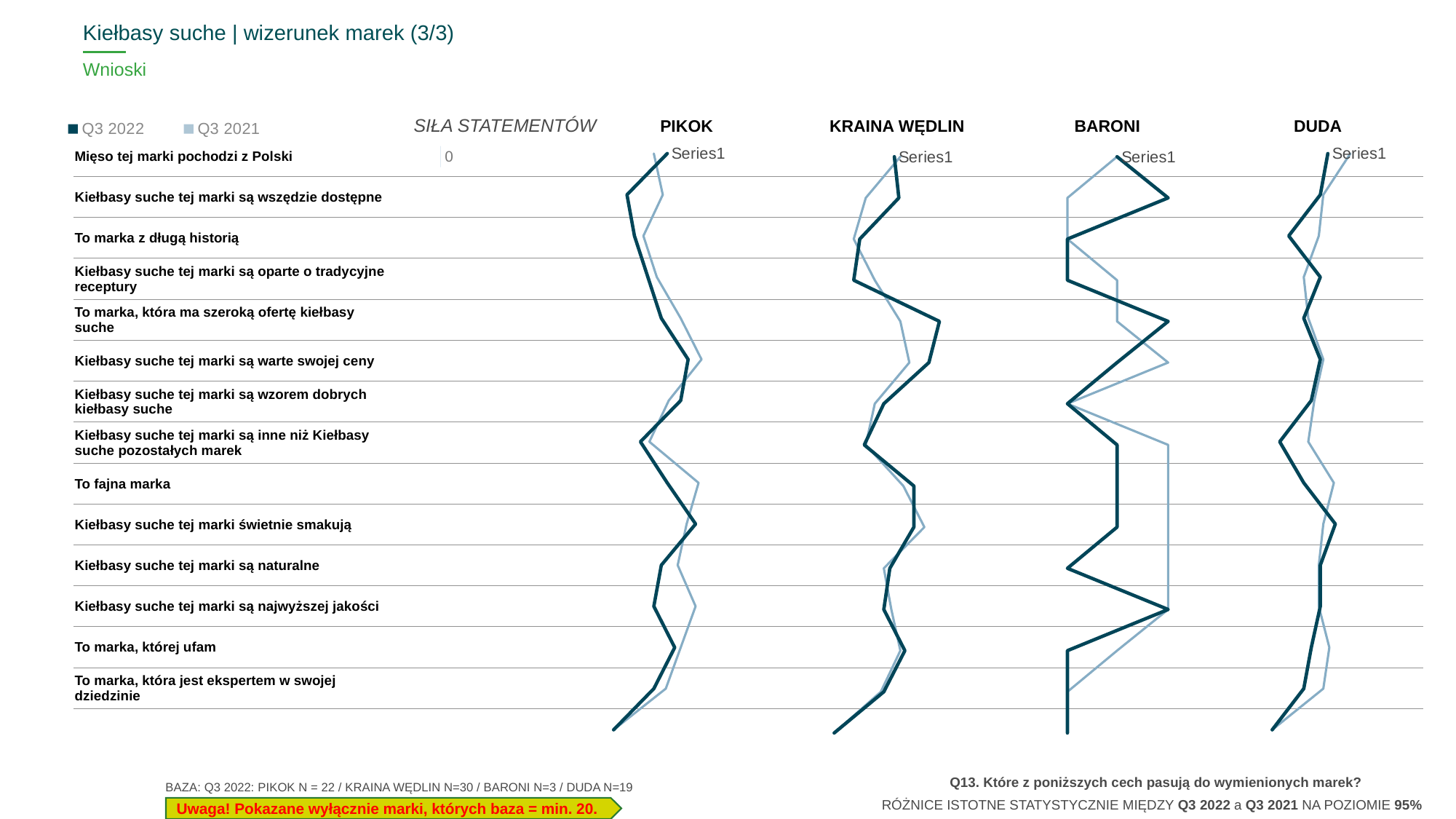

Kiełbasy suche | wizerunek marek (3/3)
# Wnioski
| PIKOK | KRAINA WĘDLIN | BARONI | DUDA |
| --- | --- | --- | --- |

### Chart

| Category | Q3 2022 | Kolumna2 | Kolumna6 | Q3 2021 |
|---|---|---|---|---|
|  | None | None | None | None |
|  | None | None | None | None |
|  | None | None | None | None |
|  | None | None | None | None |
|  | None | None | None | None |
|  | None | None | None | None |
|  | None | None | None | None |
SIŁA STATEMENTÓW

### Chart

| Category | Q3 2022 | Q3 2021 |
|---|---|---|

### Chart

| Category | Q3 2022 | Q3 2021 |
|---|---|---|
| Mięso tej marki pochodzi z Polski |  |
| --- | --- |
| Kiełbasy suche tej marki są wszędzie dostępne |  |
| To marka z długą historią |  |
| Kiełbasy suche tej marki są oparte o tradycyjne receptury |  |
| To marka, która ma szeroką ofertę kiełbasy suche |  |
| Kiełbasy suche tej marki są warte swojej ceny |  |
| Kiełbasy suche tej marki są wzorem dobrych kiełbasy suche |  |
| Kiełbasy suche tej marki są inne niż Kiełbasy suche pozostałych marek |  |
| To fajna marka |  |
| Kiełbasy suche tej marki świetnie smakują |  |
| Kiełbasy suche tej marki są naturalne |  |
| Kiełbasy suche tej marki są najwyższej jakości |  |
| To marka, której ufam |  |
| To marka, która jest ekspertem w swojej dziedzinie |  |
|  |  |

### Chart

| Category | Seria 1 |
|---|---|
|  | 0.0 |
|  | None |
|  | None |
|  | None |
|  | None |
|  | None |
|  | None |
|  | None |
|  | None |
|  | None |
|  | None |
|  | None |
|  | None |
|  | None |
|  | None |

### Chart

| Category | Q3 2022 | Q3 2021 |
|---|---|---|

### Chart

| Category | Q3 2022 | Q3 2021 |
|---|---|---|
Q13. Które z poniższych cech pasują do wymienionych marek?

BAZA: Q3 2022: PIKOK N = 22 / KRAINA WĘDLIN N=30 / BARONI N=3 / DUDA N=19
RÓŻNICE ISTOTNE STATYSTYCZNIE MIĘDZY Q3 2022 a Q3 2021 NA POZIOMIE 95%
Uwaga! Pokazane wyłącznie marki, których baza = min. 20.